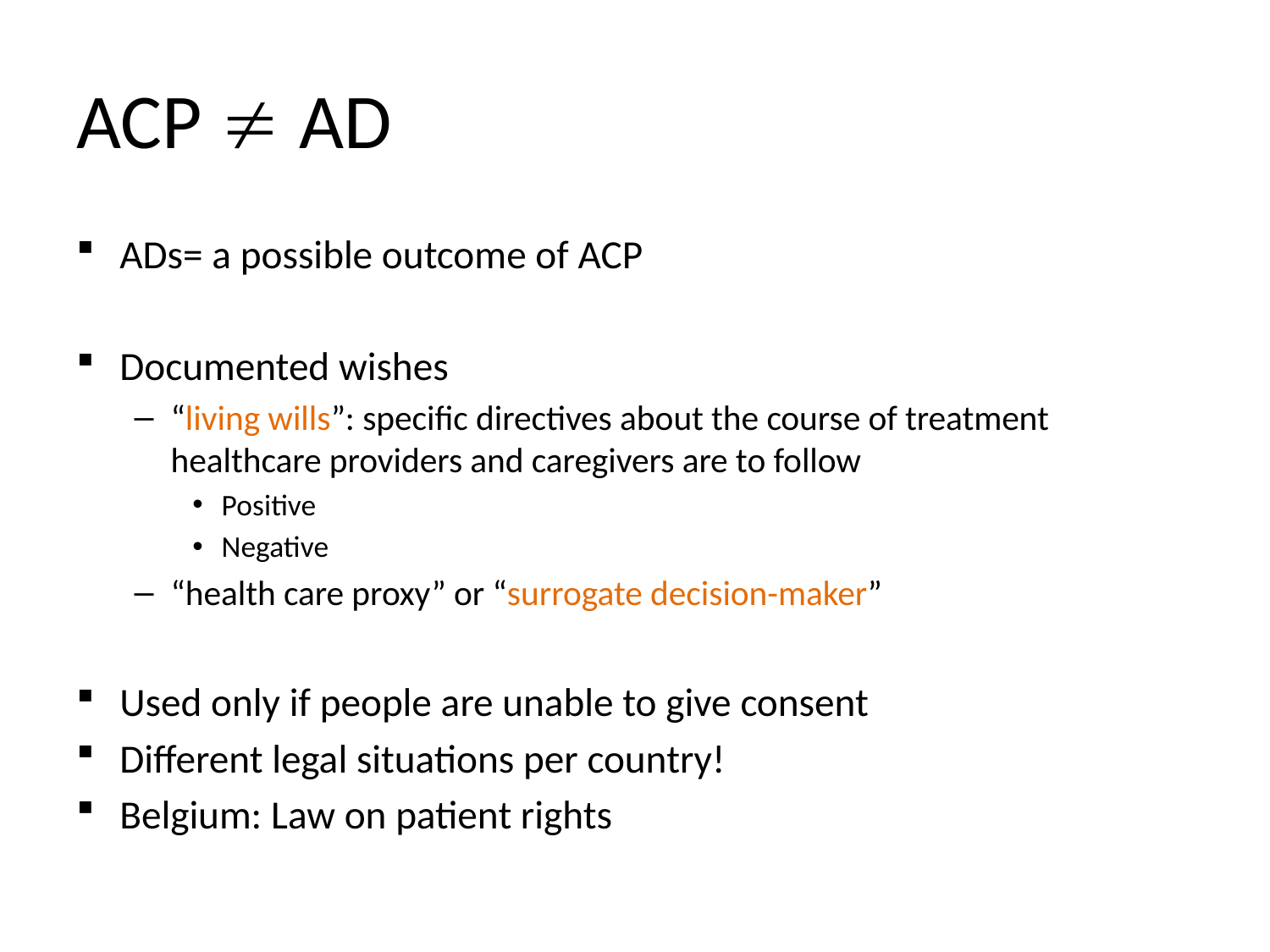

# ACP ≠ AD
ADs= a possible outcome of ACP

Documented wishes
“living wills”: specific directives about the course of treatment healthcare providers and caregivers are to follow
Positive
Negative
“health care proxy” or “surrogate decision-maker”

Used only if people are unable to give consent
Different legal situations per country!
Belgium: Law on patient rights